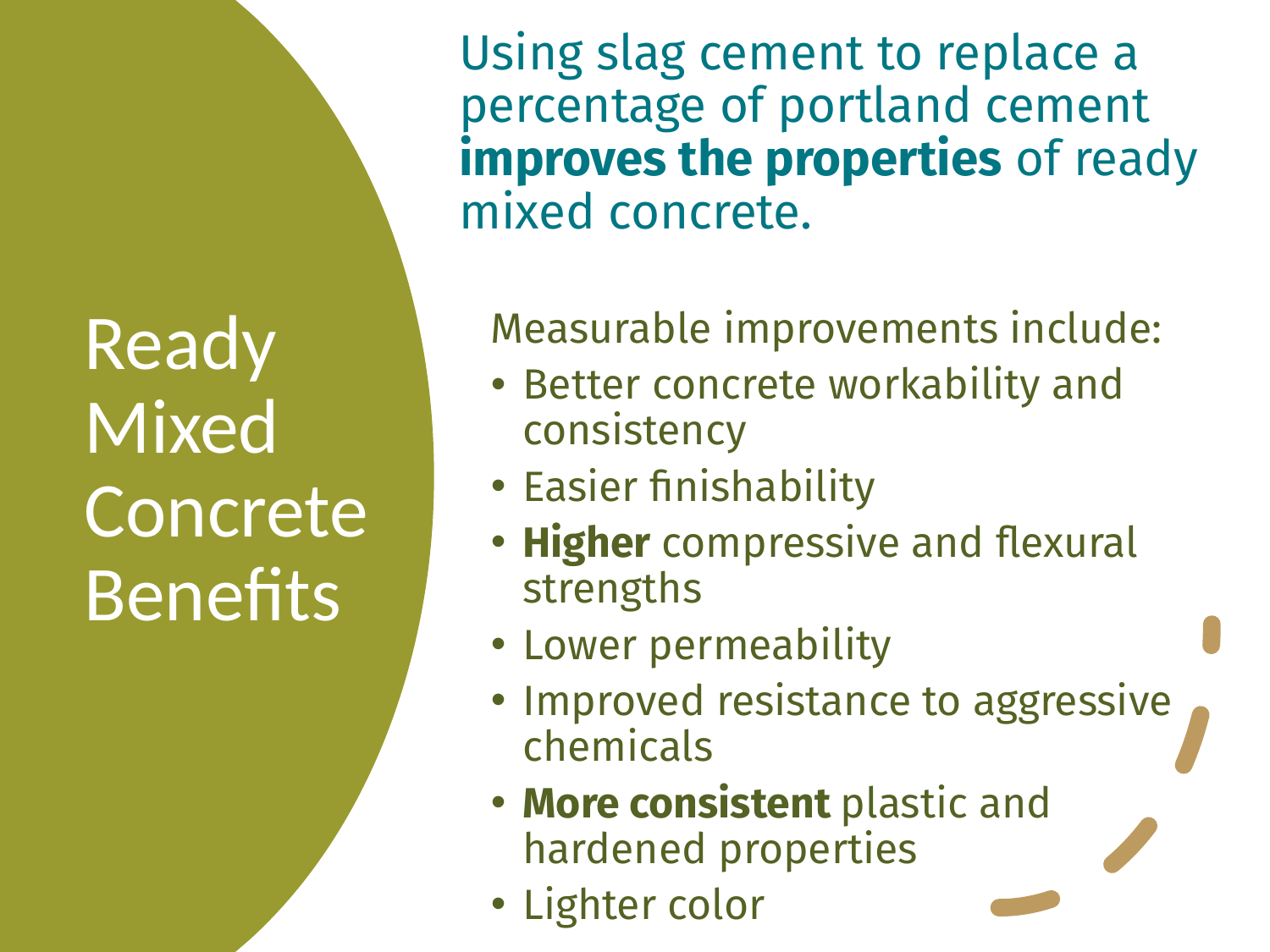

Using slag cement to replace a percentage of portland cement improves the properties of ready mixed concrete.

Measurable improvements include:
Better concrete workability and consistency
Easier finishability
Higher compressive and flexural strengths
Lower permeability
Improved resistance to aggressive chemicals
More consistent plastic and hardened properties
Lighter color
# Ready Mixed Concrete Benefits